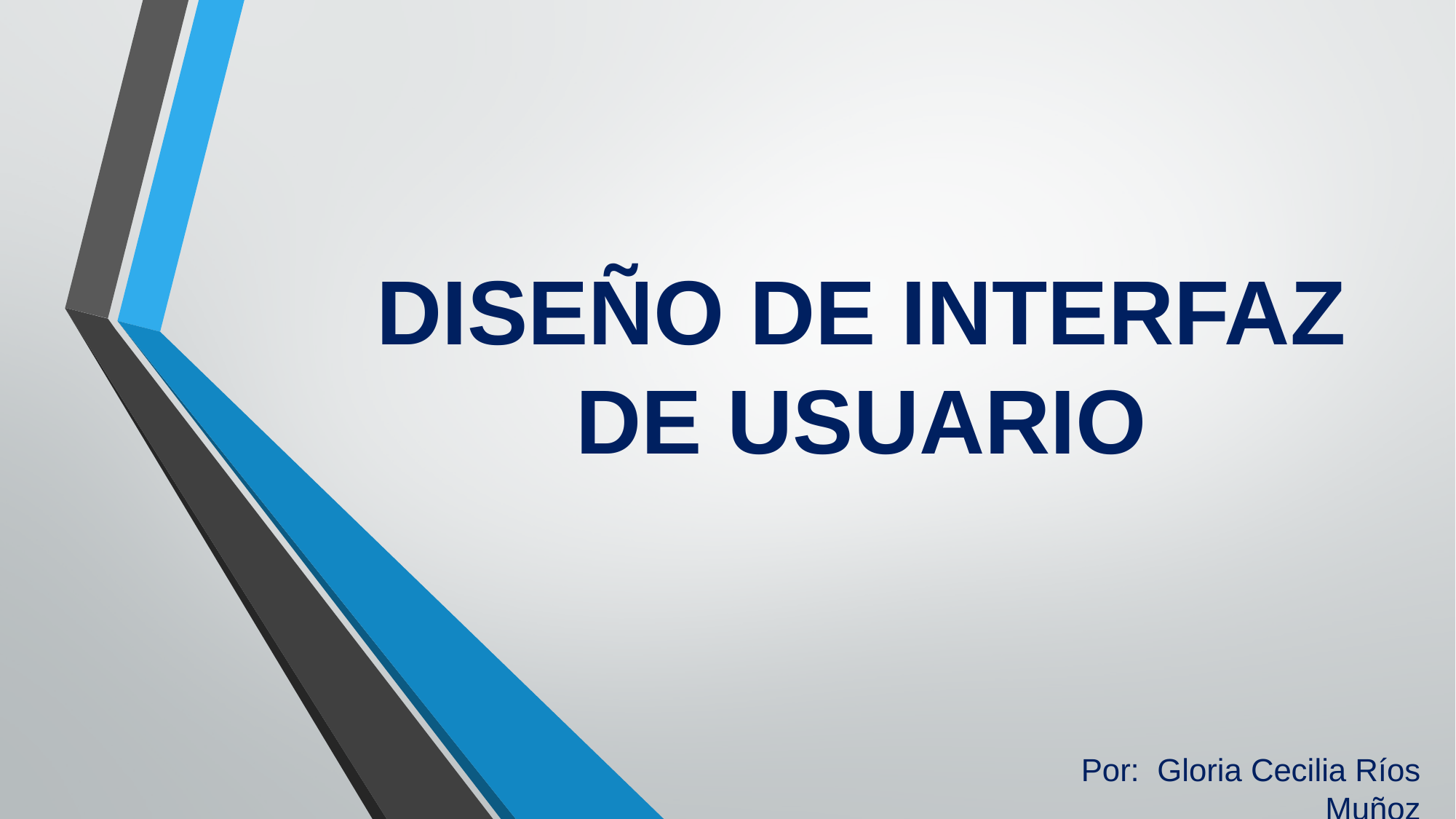

# DISEÑO DE INTERFAZ DE USUARIO
Por:  Gloria Cecilia Ríos Muñoz